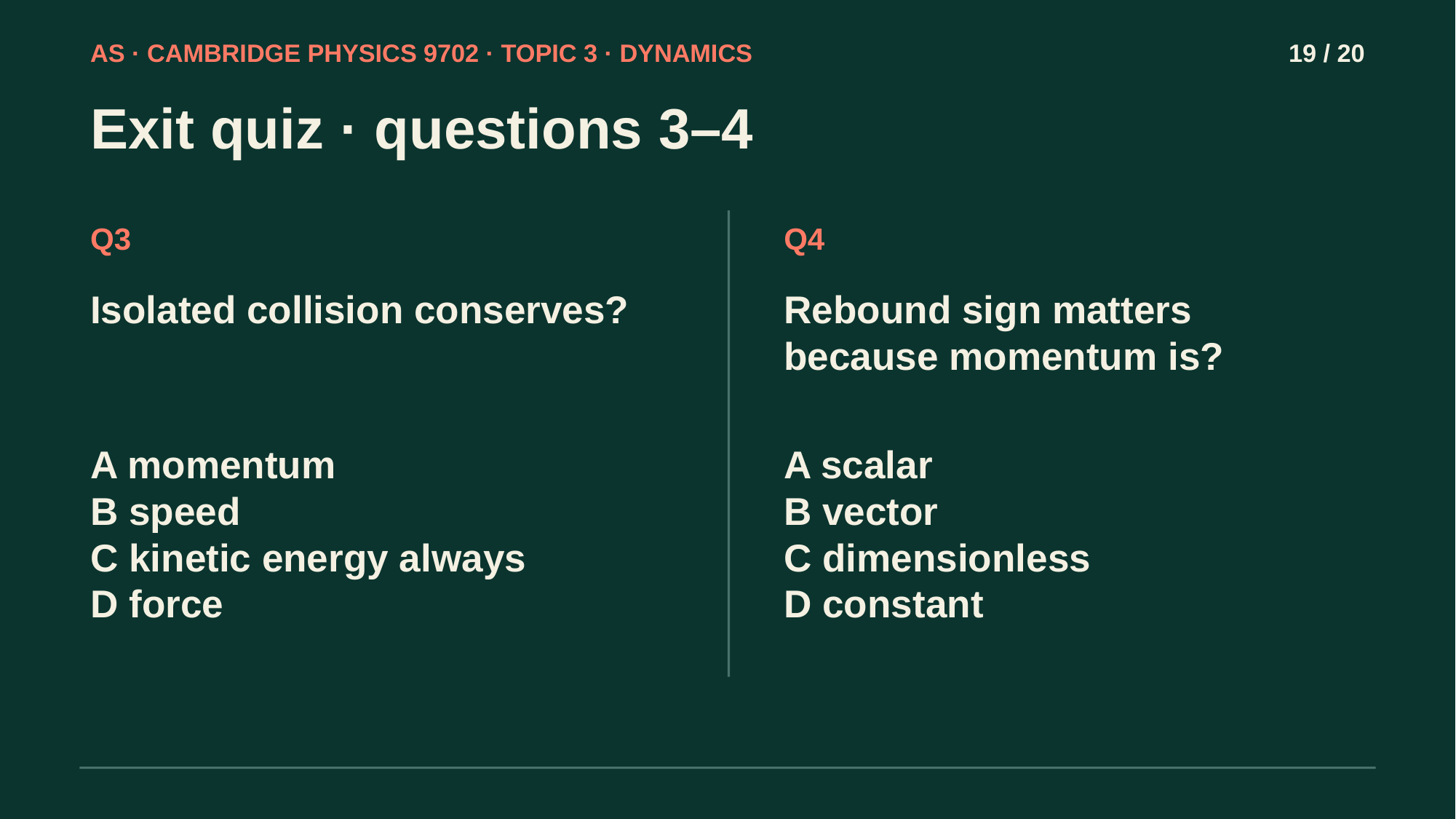

AS · CAMBRIDGE PHYSICS 9702 · TOPIC 3 · DYNAMICS
19 / 20
Exit quiz · questions 3–4

Q3
Q4
Isolated collision conserves?
Rebound sign matters because momentum is?
A momentum
B speed
C kinetic energy always
D force
A scalar
B vector
C dimensionless
D constant